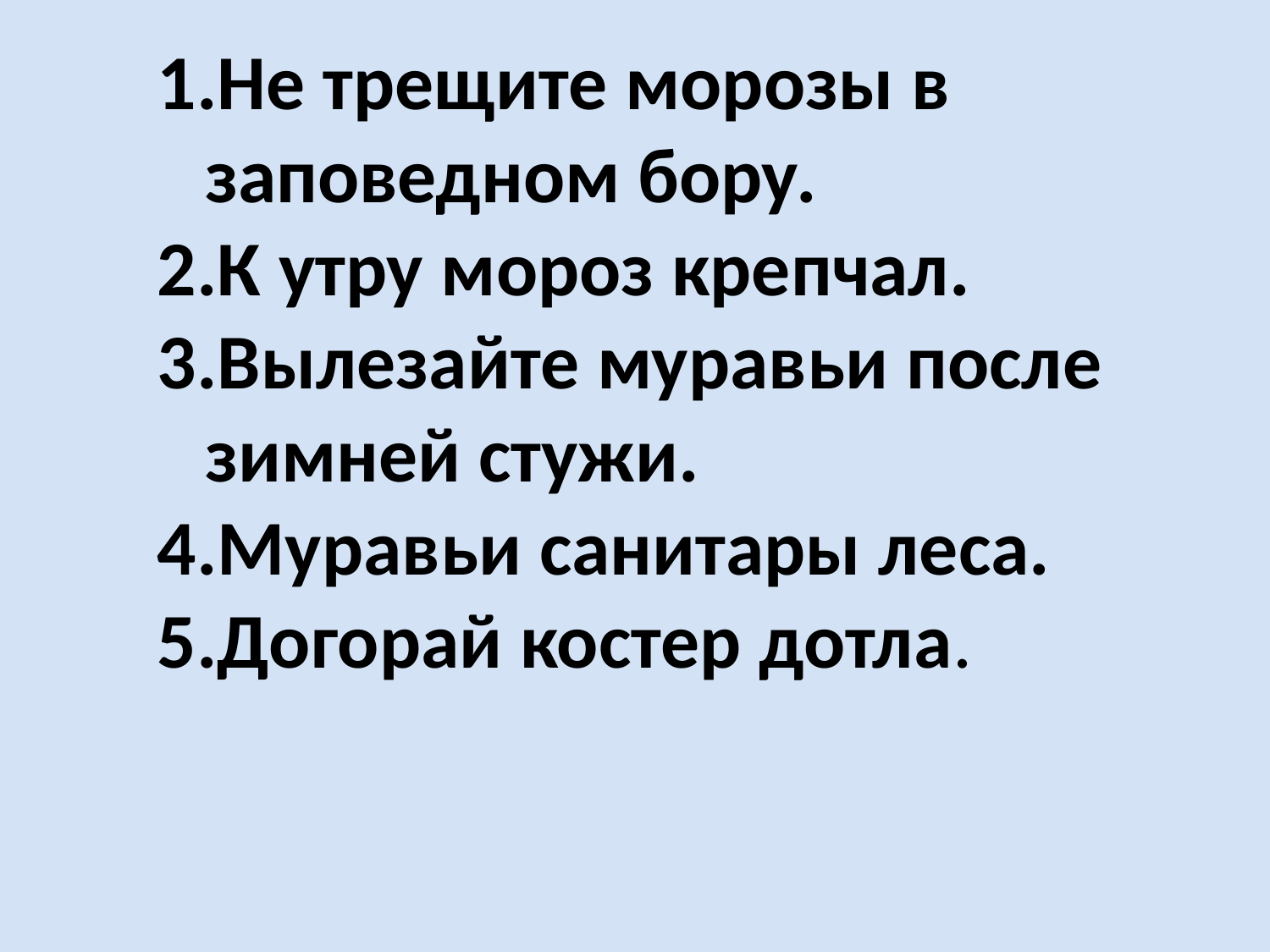

Не трещите морозы в заповедном бору.
К утру мороз крепчал.
Вылезайте муравьи после зимней стужи.
Муравьи санитары леса.
Догорай костер дотла.